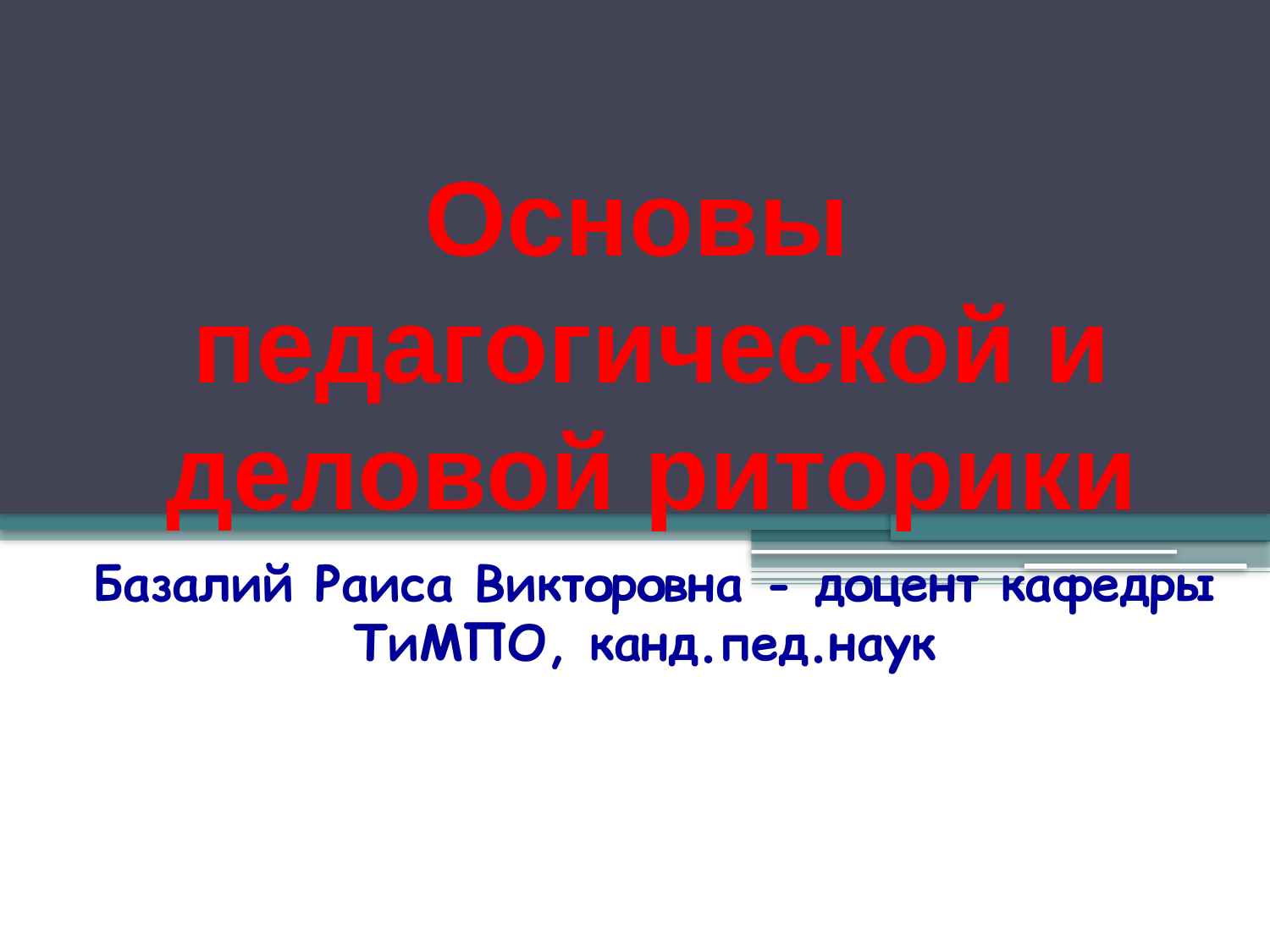

# Основы  педагогической и деловой риторики
 Базалий Раиса Викторовна - доцент кафедры ТиМПО, канд.пед.наук